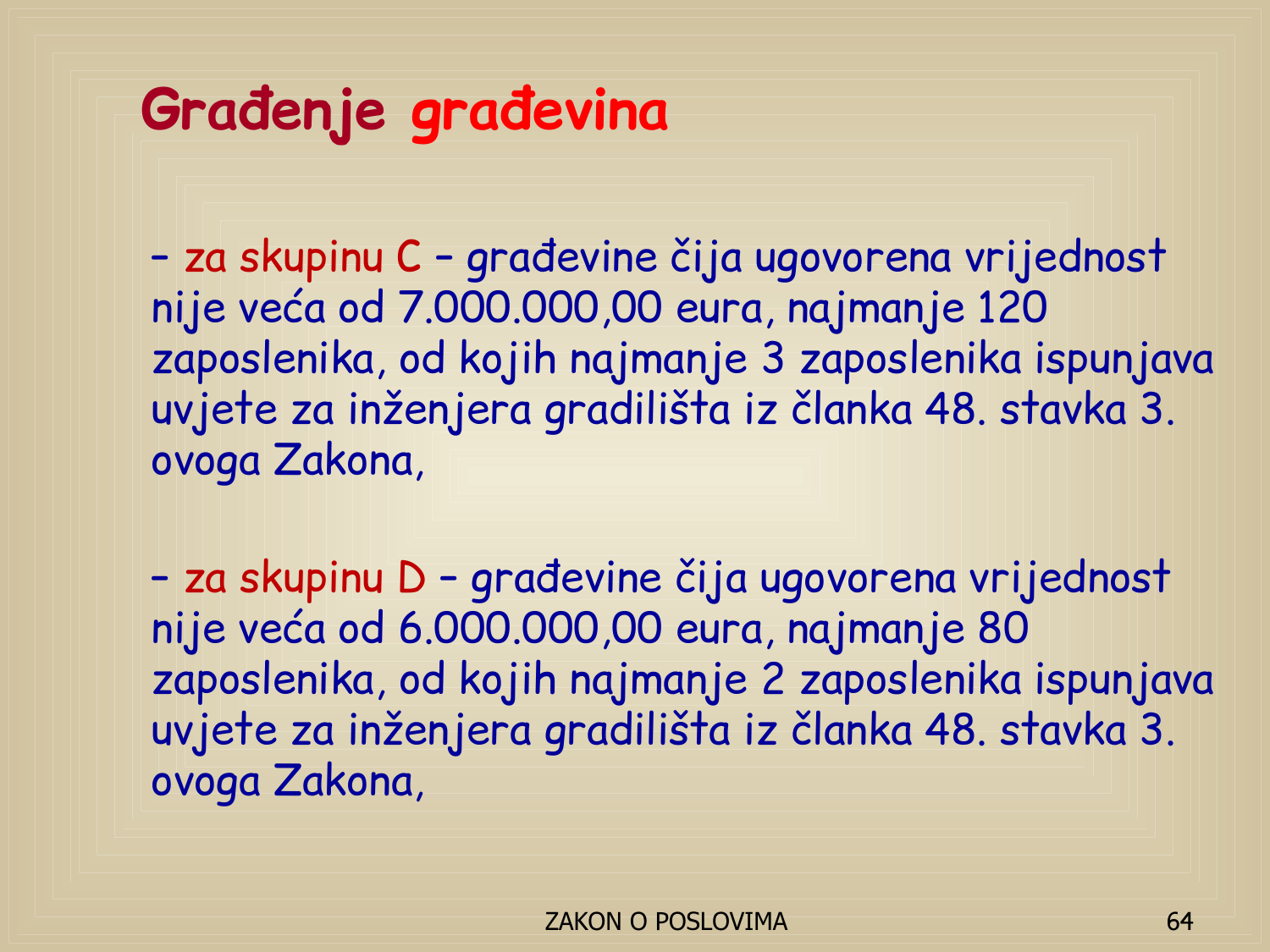

# Građenje građevina
– za skupinu C – građevine čija ugovorena vrijednost nije veća od 7.000.000,00 eura, najmanje 120 zaposlenika, od kojih najmanje 3 zaposlenika ispunjava uvjete za inženjera gradilišta iz članka 48. stavka 3. ovoga Zakona,

– za skupinu D – građevine čija ugovorena vrijednost nije veća od 6.000.000,00 eura, najmanje 80 zaposlenika, od kojih najmanje 2 zaposlenika ispunjava uvjete za inženjera gradilišta iz članka 48. stavka 3. ovoga Zakona,

ZAKON O POSLOVIMA
64